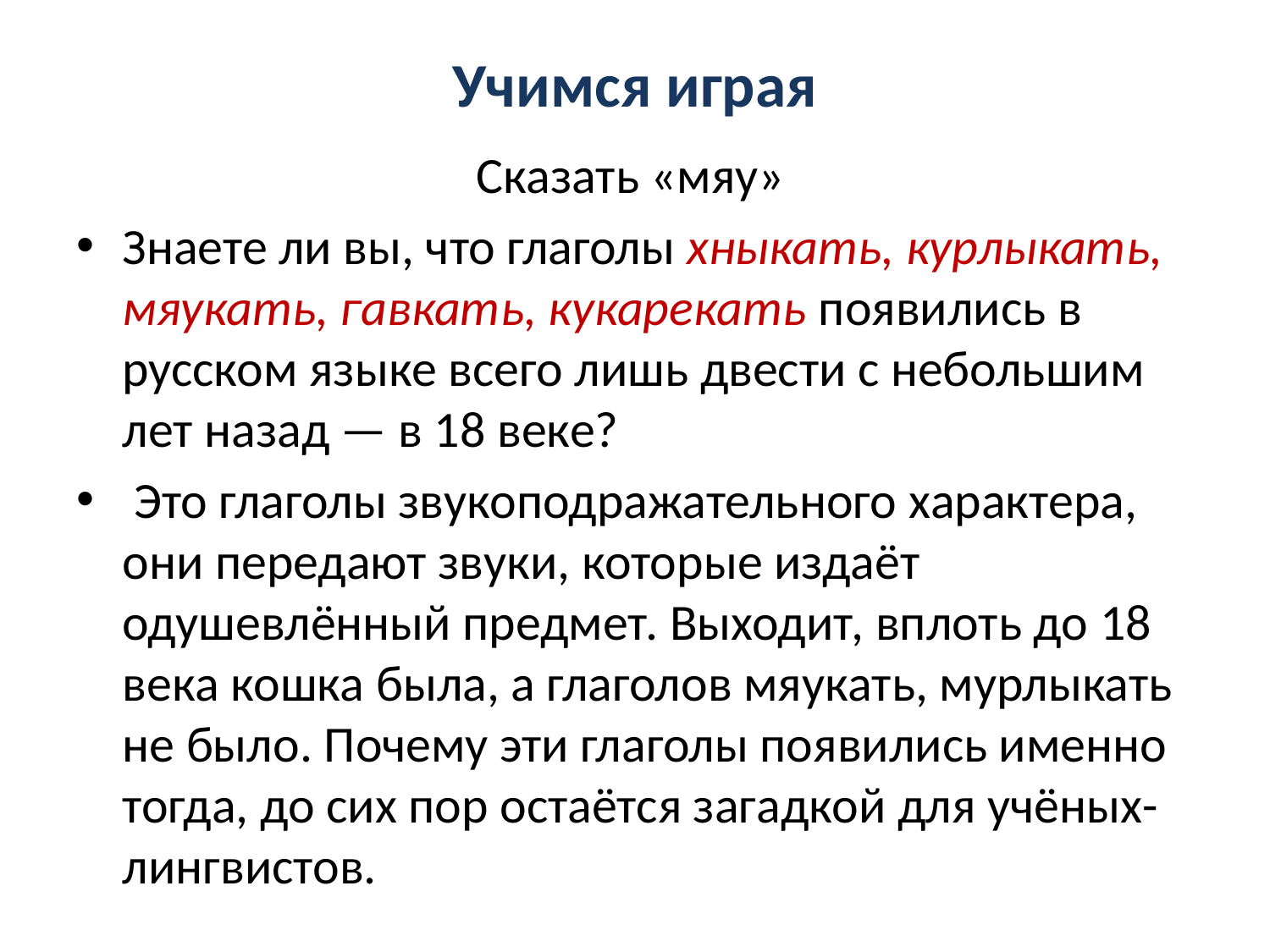

# Учимся играя
                                   Сказать «мяу»
Знаете ли вы, что глаголы хныкать, курлыкать, мяукать, гавкать, кукарекать появились в русском языке всего лишь двести с небольшим лет назад — в 18 веке?
 Это глаголы звукоподражательного характера, они передают звуки, которые издаёт одушевлённый предмет. Выходит, вплоть до 18 века кошка была, а глаголов мяукать, мурлыкать не было. Почему эти глаголы появились именно тогда, до сих пор остаётся загадкой для учёных-лингвистов.